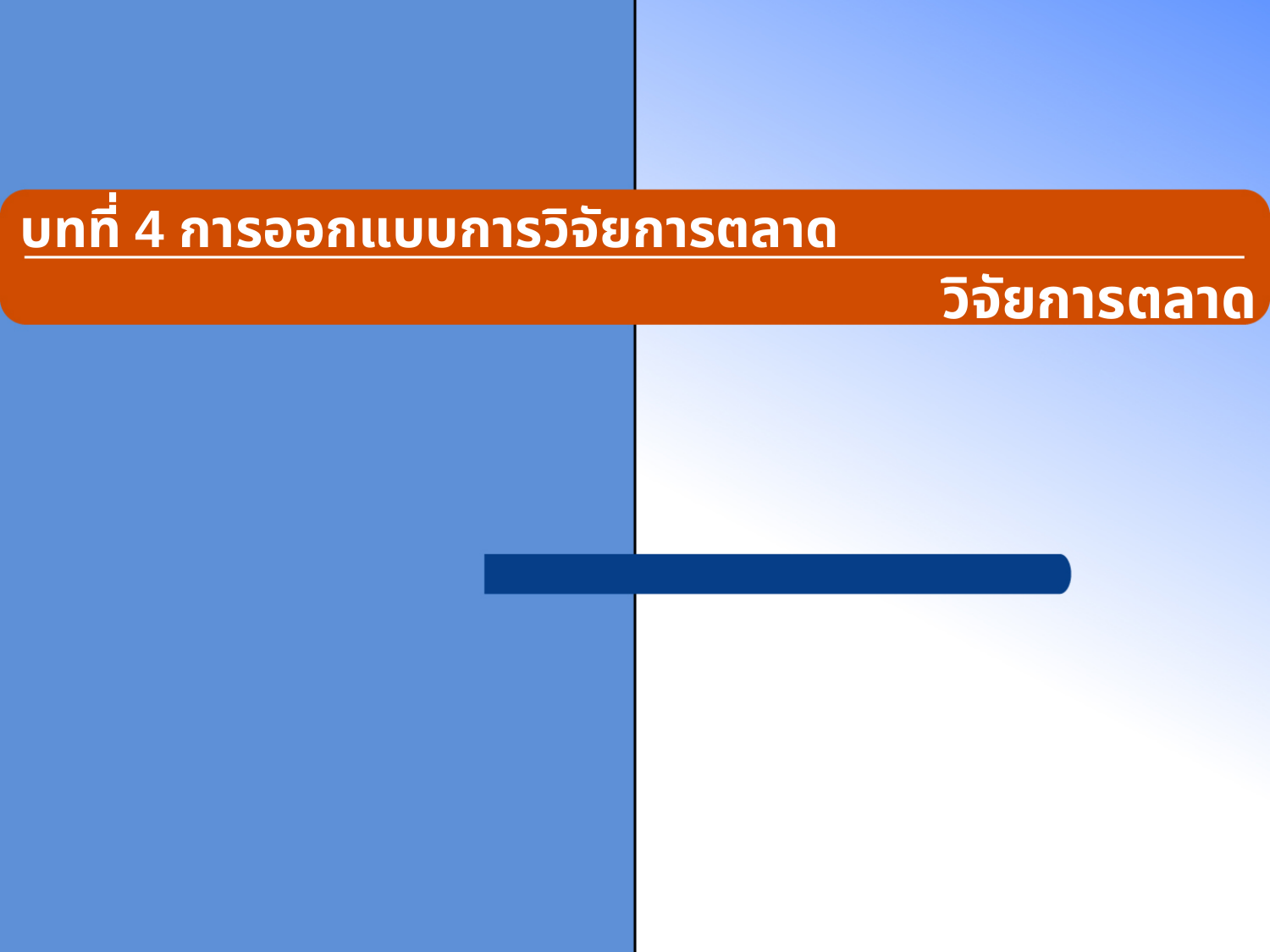

บทที่ 4 การออกแบบการวิจัยการตลาด
วิจัยการตลาด